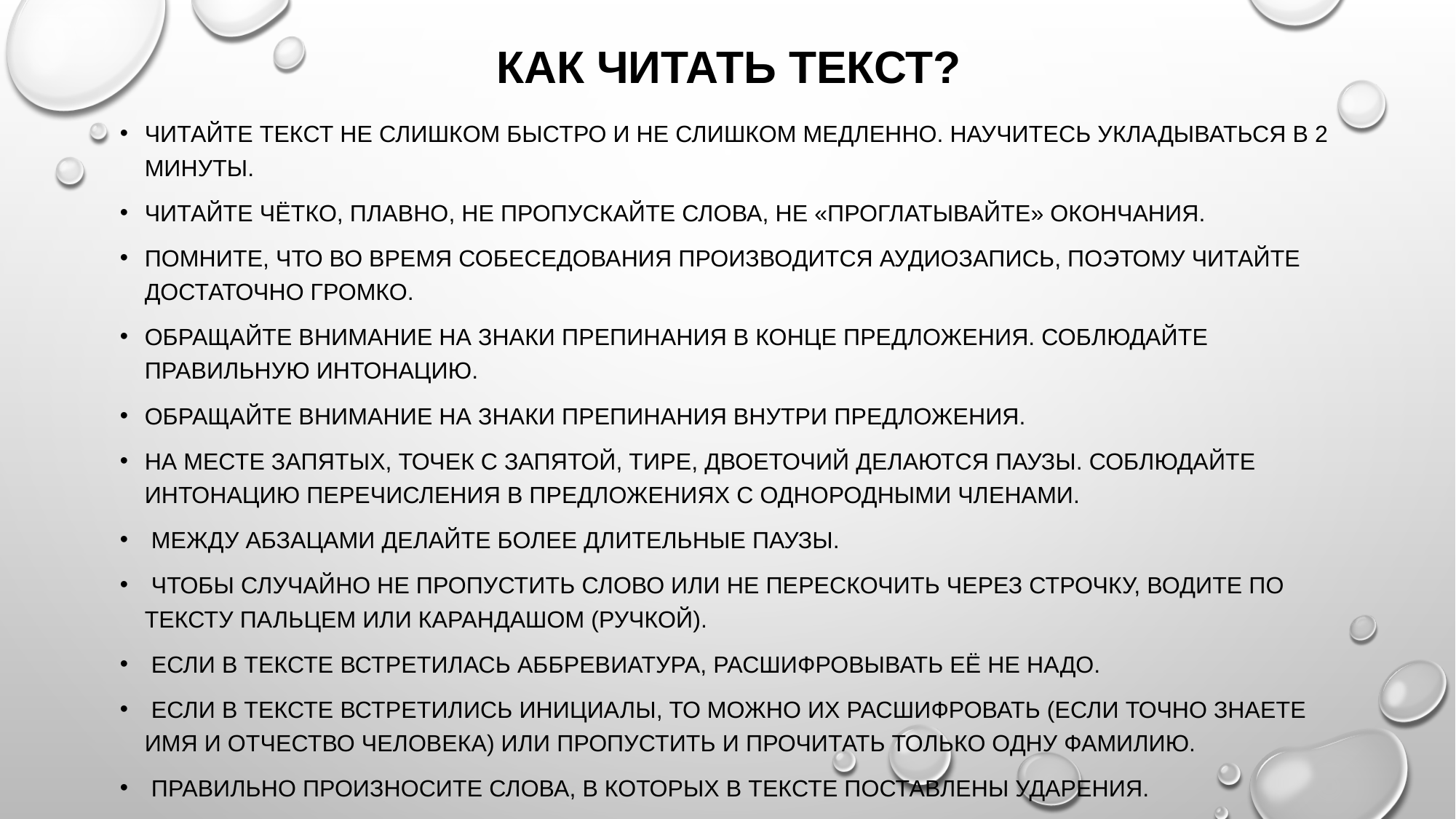

# Как читать текст?
Читайте текст не слишком быстро и не слишком медленно. Научитесь укладываться в 2 минуты.
Читайте чётко, плавно, не пропускайте слова, не «проглатывайте» окончания.
Помните, что во время собеседования производится аудиозапись, поэтому читайте достаточно громко.
Обращайте внимание на знаки препинания в конце предложения. Соблюдайте правильную интонацию.
Обращайте внимание на знаки препинания внутри предложения.
На месте запятых, точек с запятой, тире, двоеточий делаются паузы. Соблюдайте интонацию перечисления в предложениях с однородными членами.
 Между абзацами делайте более длительные паузы.
 Чтобы случайно не пропустить слово или не перескочить через строчку, водите по тексту пальцем или карандашом (ручкой).
 Если в тексте встретилась аббревиатура, расшифровывать её не надо.
 Если в тексте встретились инициалы, то можно их расшифровать (если точно знаете имя и отчество человека) или пропустить и прочитать только одну фамилию.
 Правильно произносите слова, в которых в тексте поставлены ударения.